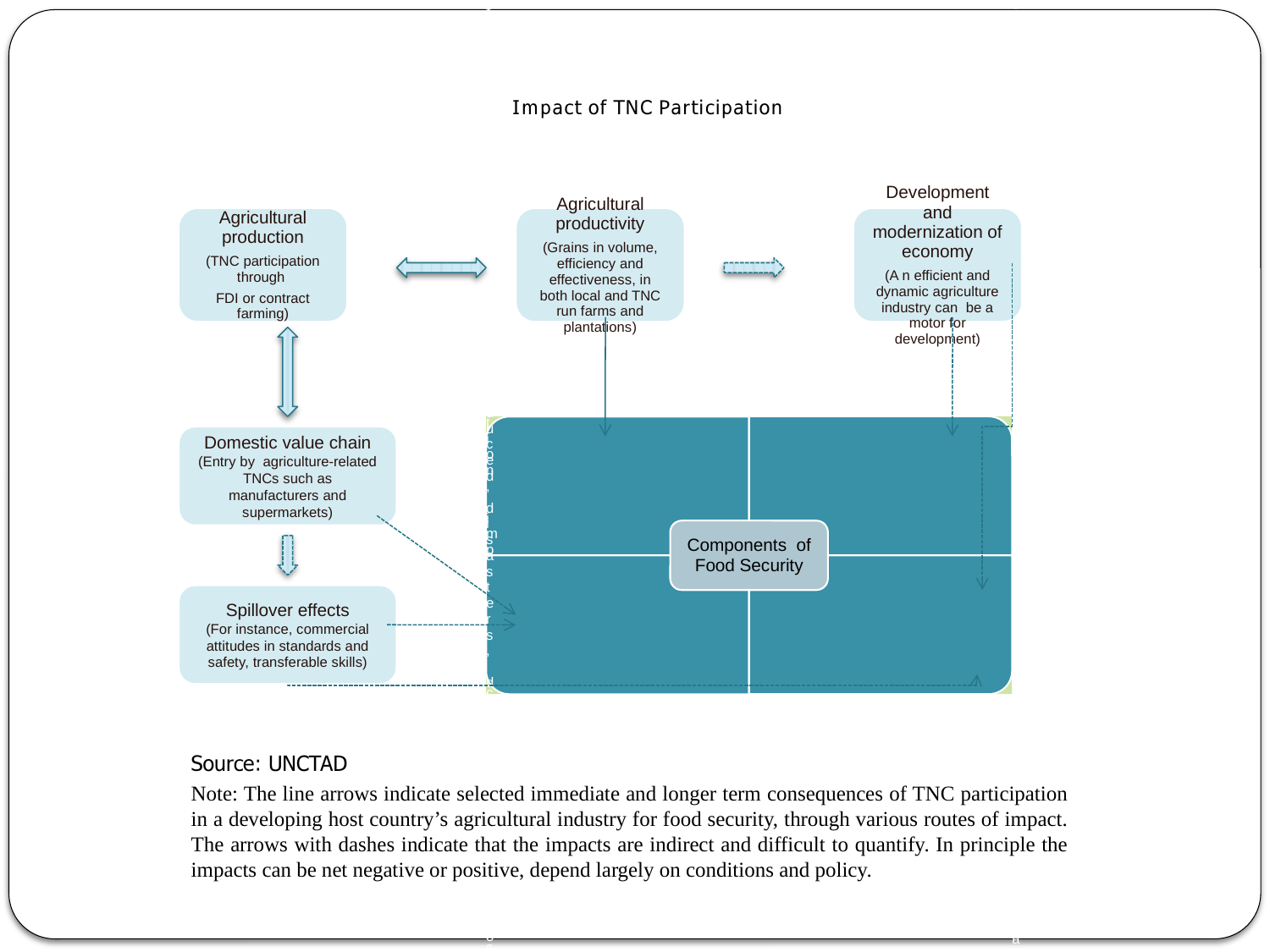

Impact of TNC Participation

Agricultural production
(TNC participation through
FDI or contract farming)
Agricultural productivity
(Grains in volume, efficiency and effectiveness, in both local and TNC run farms and plantations)

Components  of Food Security
Domestic value chain
(Entry by  agriculture-related TNCs such as manufacturers and supermarkets)

Spillover effects
(For instance, commercial attitudes in standards and safety, transferable skills)
Source: UNCTAD
Note: The line arrows indicate selected immediate and longer term consequences of TNC participation in a developing host country’s agricultural industry for food security, through various routes of impact. The arrows with dashes indicate that the impacts are indirect and difficult to quantify. In principle the impacts can be net negative or positive, depend largely on conditions and policy.